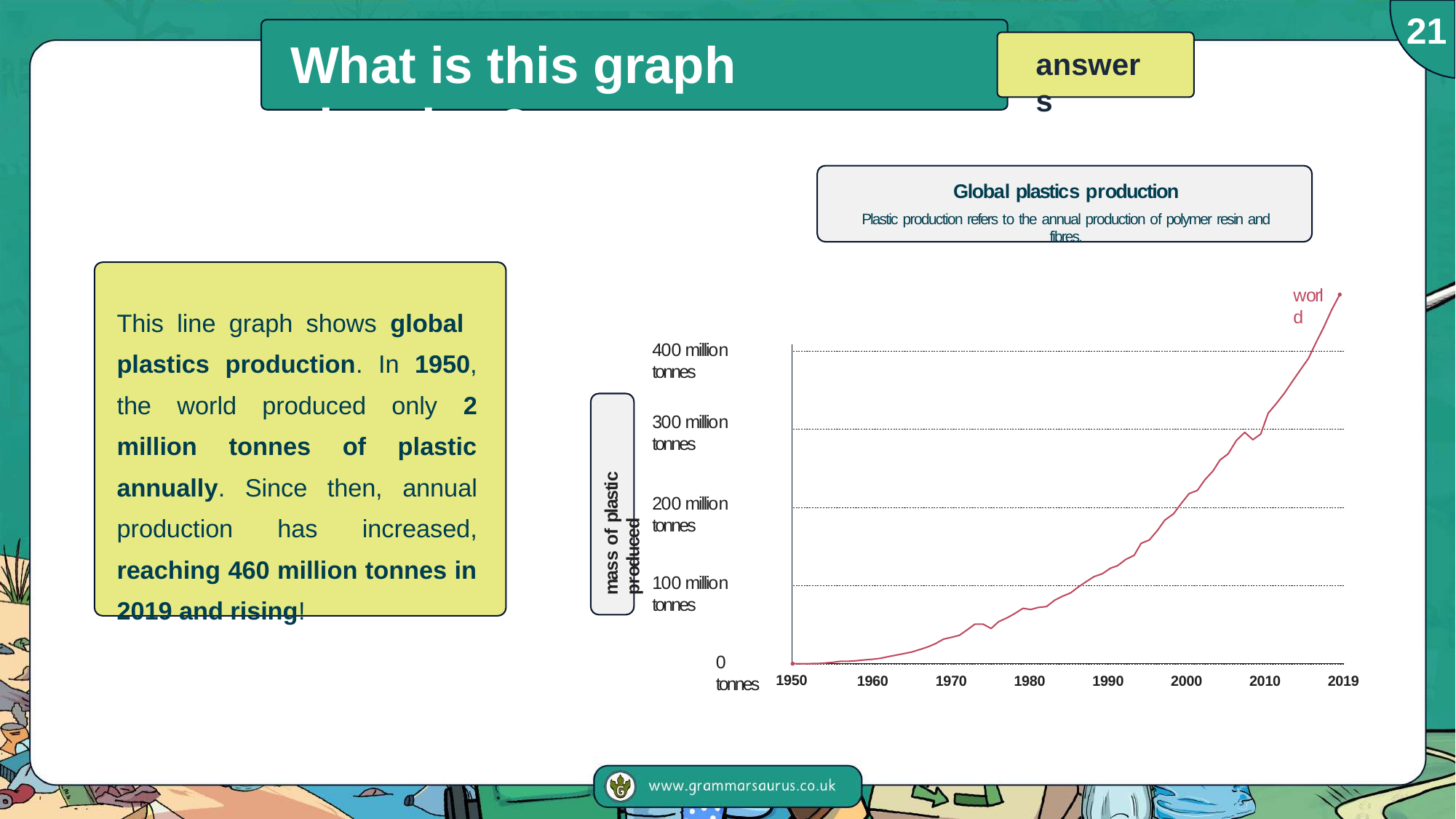

21

# What is this graph showing?

answers

Global plastics production
Plastic production refers to the annual production of polymer resin and fibres.

world

This line graph shows global  plastics production. In 1950, the world produced only 2 million tonnes of plastic annually. Since then, annual production has increased, reaching 460 million tonnes in 2019 and rising!
400 million tonnes

300 million tonnes
mass of plastic produced
200 million tonnes
100 million tonnes
0 tonnes
1950
1960
1980
1990
2000
2010
2019
1970